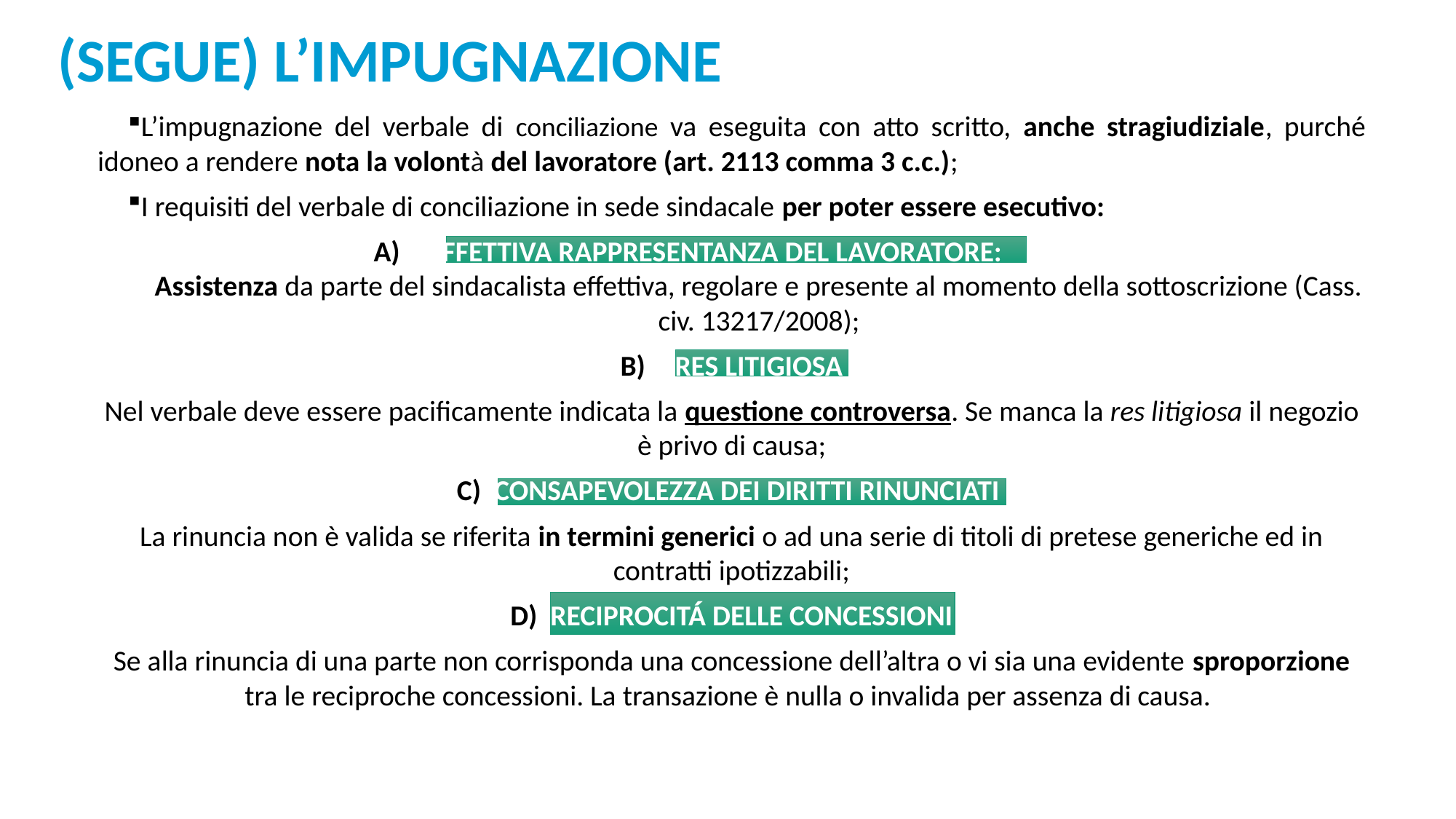

(segue) l’impugnazione
L’impugnazione del verbale di conciliazione va eseguita con atto scritto, anche stragiudiziale, purché idoneo a rendere nota la volontà del lavoratore (art. 2113 comma 3 c.c.);
I requisiti del verbale di conciliazione in sede sindacale per poter essere esecutivo:
EFFETTIVA RAPPRESENTANZA DEL LAVORATORE:
Assistenza da parte del sindacalista effettiva, regolare e presente al momento della sottoscrizione (Cass. civ. 13217/2008);
RES LITIGIOSA
Nel verbale deve essere pacificamente indicata la questione controversa. Se manca la res litigiosa il negozio è privo di causa;
C)  CONSAPEVOLEZZA DEI DIRITTI RINUNCIATI
La rinuncia non è valida se riferita in termini generici o ad una serie di titoli di pretese generiche ed in contratti ipotizzabili;
D)  RECIPROCITÁ DELLE CONCESSIONI
Se alla rinuncia di una parte non corrisponda una concessione dell’altra o vi sia una evidente sproporzione tra le reciproche concessioni. La transazione è nulla o invalida per assenza di causa.